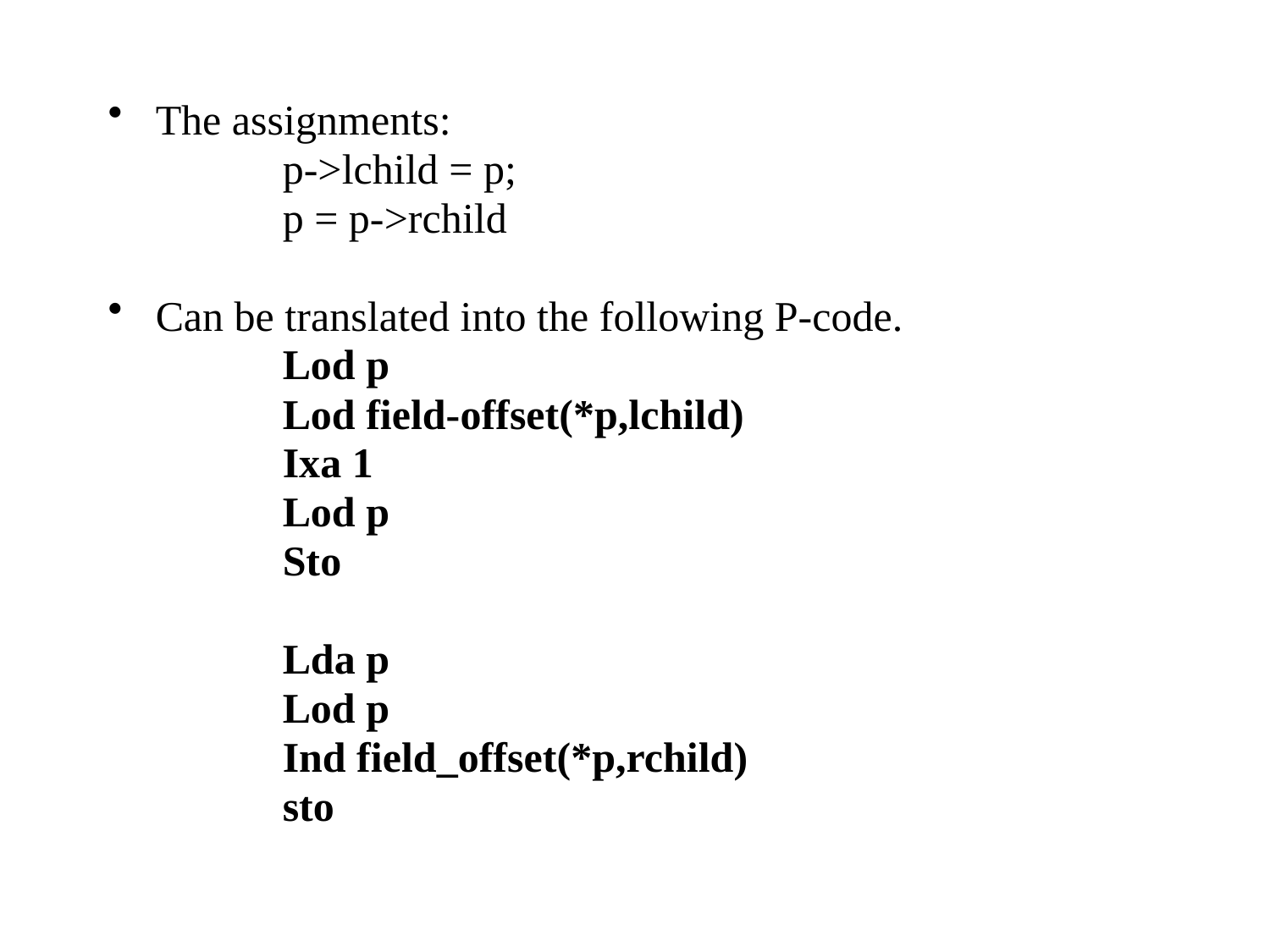

The assignments:
		p->lchild = p;
		p = p->rchild

Can be translated into the following P-code.
		Lod p
		Lod field-offset(*p,lchild)
		Ixa 1
		Lod p
		Sto

		Lda p
		Lod p
		Ind field_offset(*p,rchild)
		sto